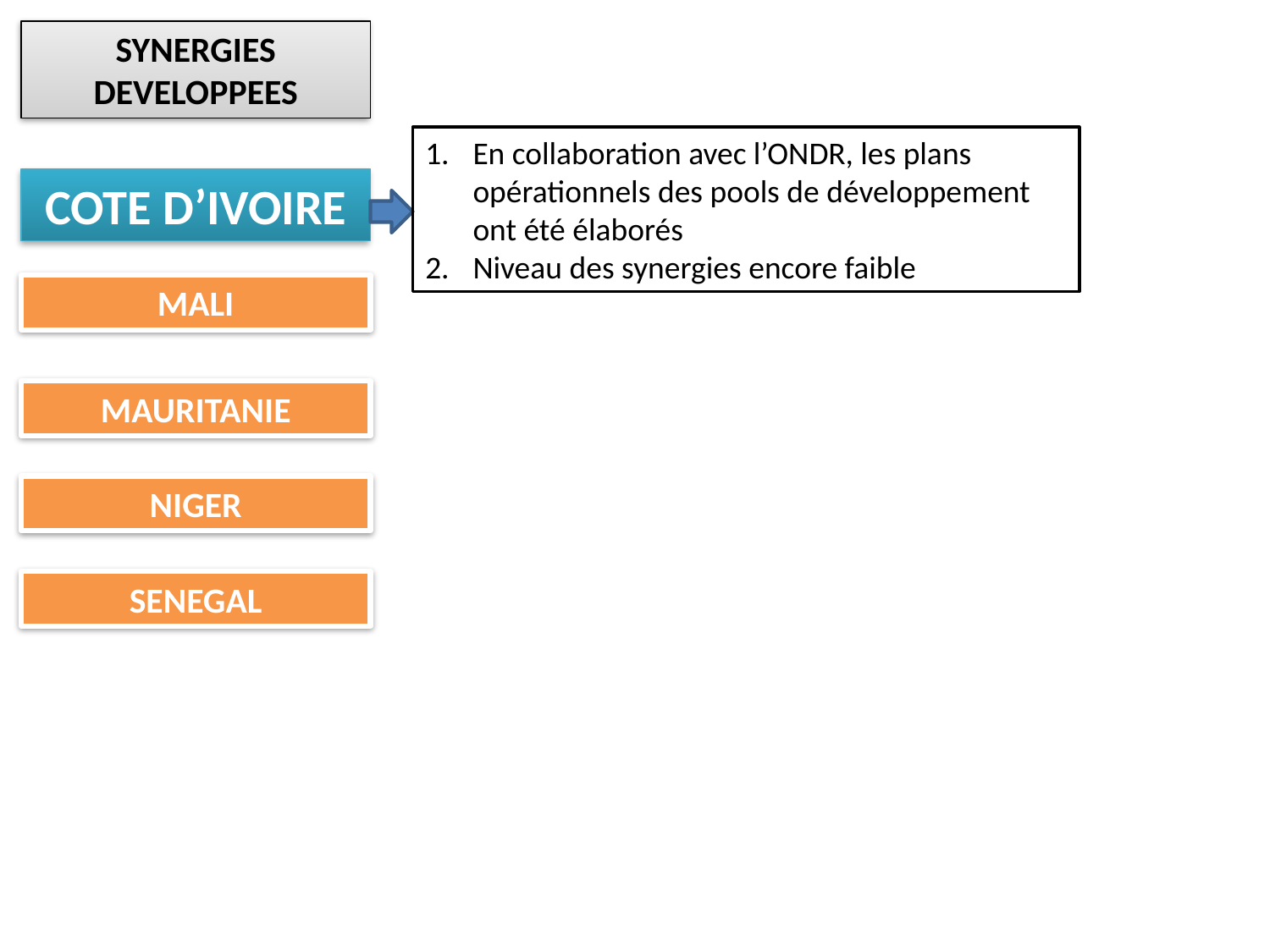

SYNERGIES DEVELOPPEES
En collaboration avec l’ONDR, les plans opérationnels des pools de développement ont été élaborés
Niveau des synergies encore faible
COTE D’IVOIRE

MALI
MAURITANIE
NIGER
SENEGAL